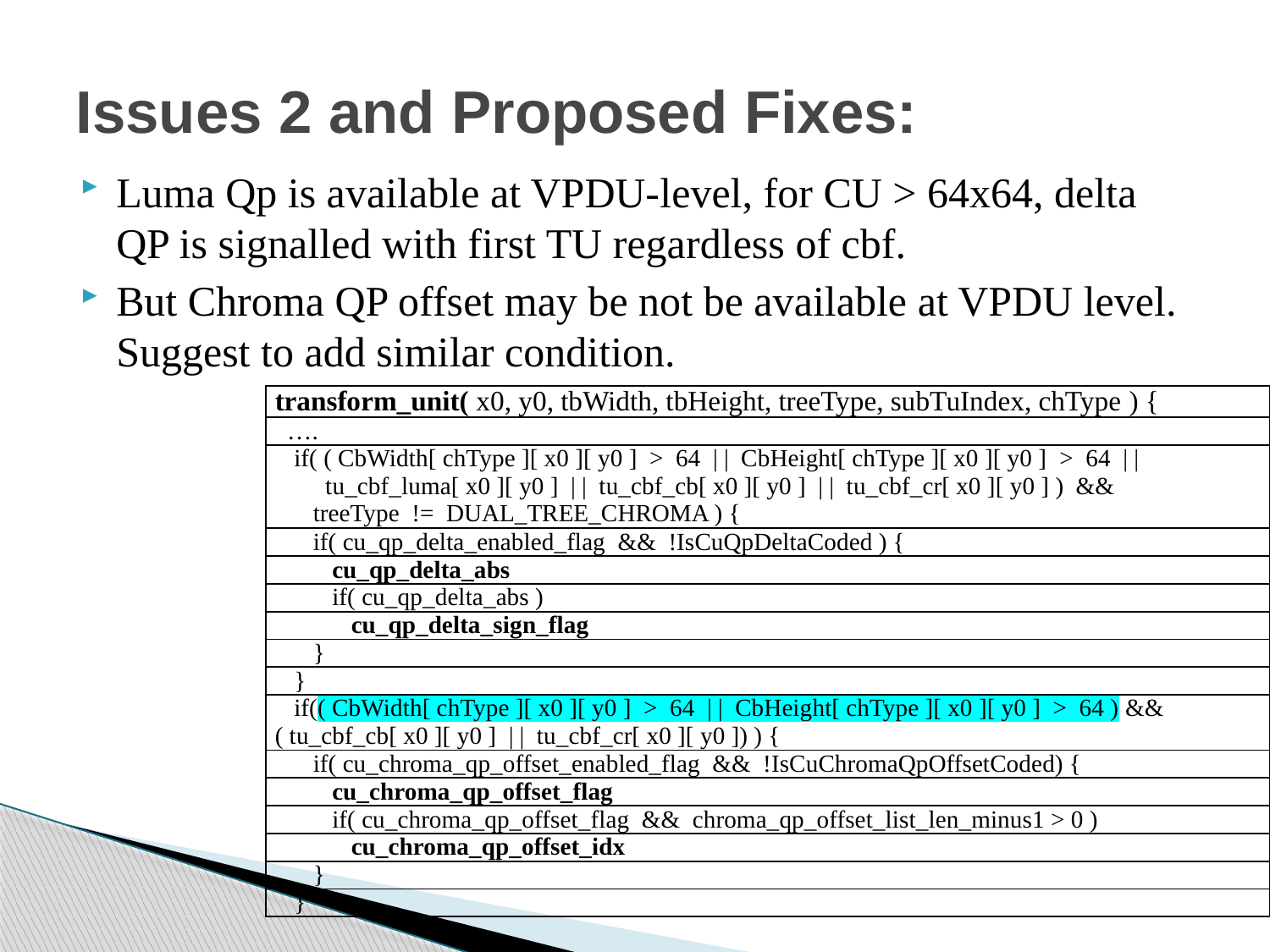

# Issues 2 and Proposed Fixes:
Luma Qp is available at VPDU-level, for CU > 64x64, delta QP is signalled with first TU regardless of cbf.
But Chroma QP offset may be not be available at VPDU level. Suggest to add similar condition.

| transform\_unit( x0, y0, tbWidth, tbHeight, treeType, subTuIndex, chType ) { |
| --- |
| …. |
| if( ( CbWidth[ chType ][ x0 ][ y0 ]  >  64 | | CbHeight[ chType ][ x0 ][ y0 ]  >  64 | | tu\_cbf\_luma[ x0 ][ y0 ] | | tu\_cbf\_cb[ x0 ][ y0 ] | | tu\_cbf\_cr[ x0 ][ y0 ] )  && treeType != DUAL\_TREE\_CHROMA ) { |
| if( cu\_qp\_delta\_enabled\_flag && !IsCuQpDeltaCoded ) { |
| cu\_qp\_delta\_abs |
| if( cu\_qp\_delta\_abs ) |
| cu\_qp\_delta\_sign\_flag |
| } |
| } |
| if(( CbWidth[ chType ][ x0 ][ y0 ]  >  64  | |  CbHeight[ chType ][ x0 ][ y0 ]  >  64 ) && ( tu\_cbf\_cb[ x0 ][ y0 ] | | tu\_cbf\_cr[ x0 ][ y0 ]) ) { |
| if( cu\_chroma\_qp\_offset\_enabled\_flag && !IsCuChromaQpOffsetCoded) { |
| cu\_chroma\_qp\_offset\_flag |
| if( cu\_chroma\_qp\_offset\_flag && chroma\_qp\_offset\_list\_len\_minus1 > 0 ) |
| cu\_chroma\_qp\_offset\_idx |
| } |
| } |